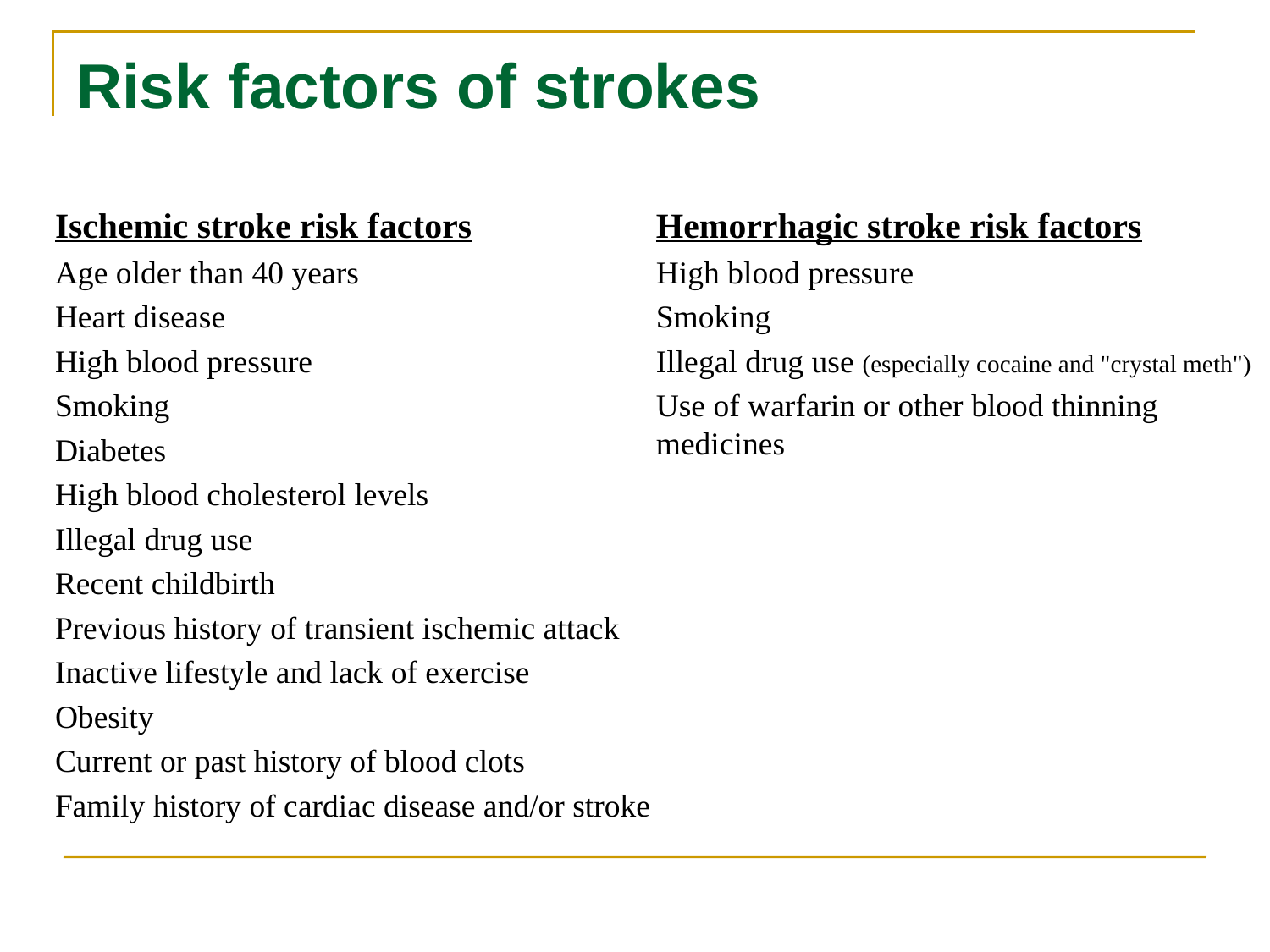

# Risk factors of strokes
Ischemic stroke risk factors
Age older than 40 years
Heart disease
High blood pressure
Smoking
Diabetes
High blood cholesterol levels
Illegal drug use
Recent childbirth
Previous history of transient ischemic attack
Inactive lifestyle and lack of exercise
Obesity
Current or past history of blood clots
Family history of cardiac disease and/or stroke
Hemorrhagic stroke risk factors
High blood pressure
Smoking
Illegal drug use (especially cocaine and "crystal meth")
Use of warfarin or other blood thinning medicines